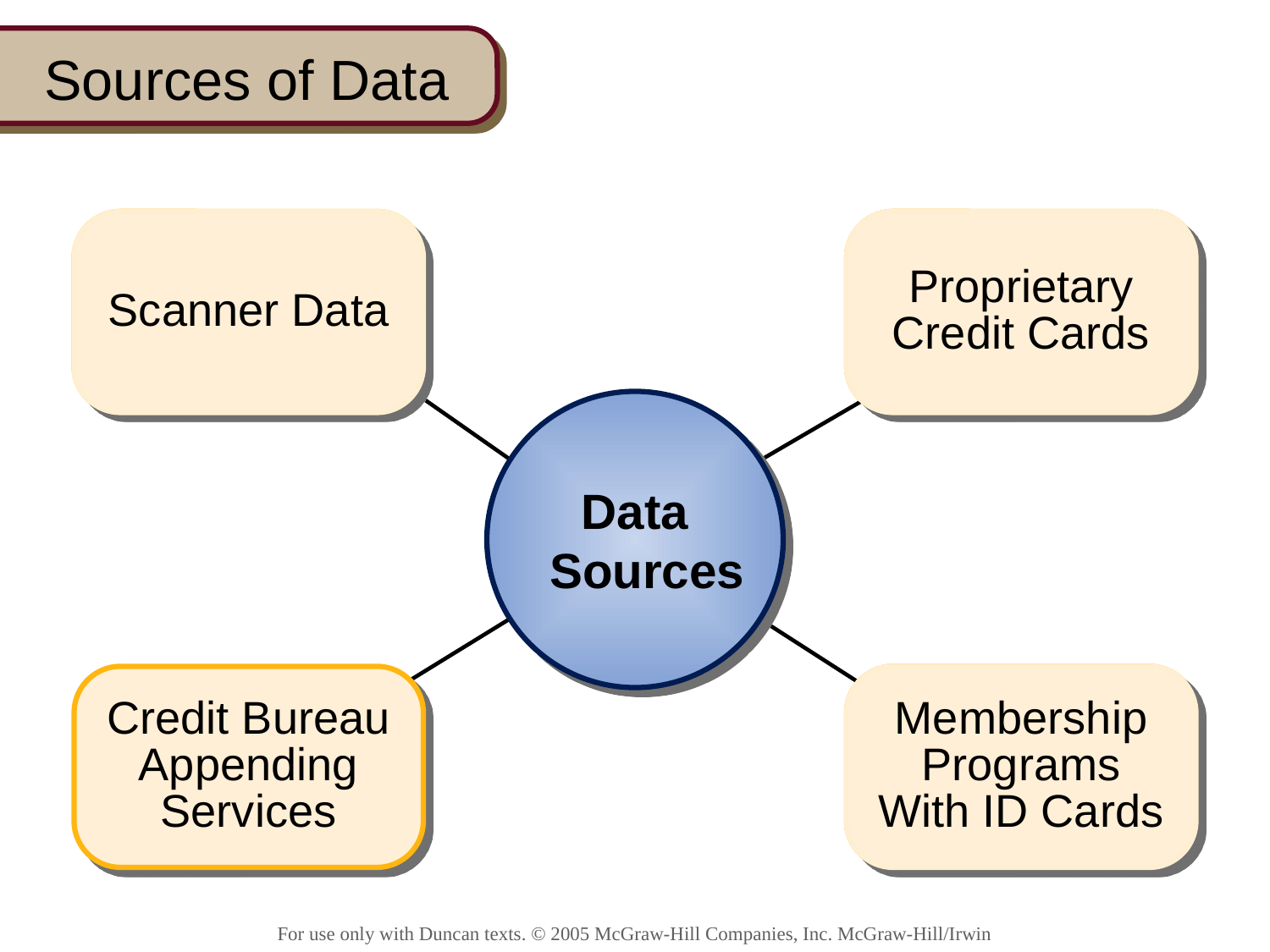

# Sources of Data
Scanner Data

Scanner Data
Proprietary Credit Cards

Proprietary Credit Cards
Data
Sources

Credit Bureau Appending Services

Membership Programs With ID Cards
Membership Programs With ID Cards